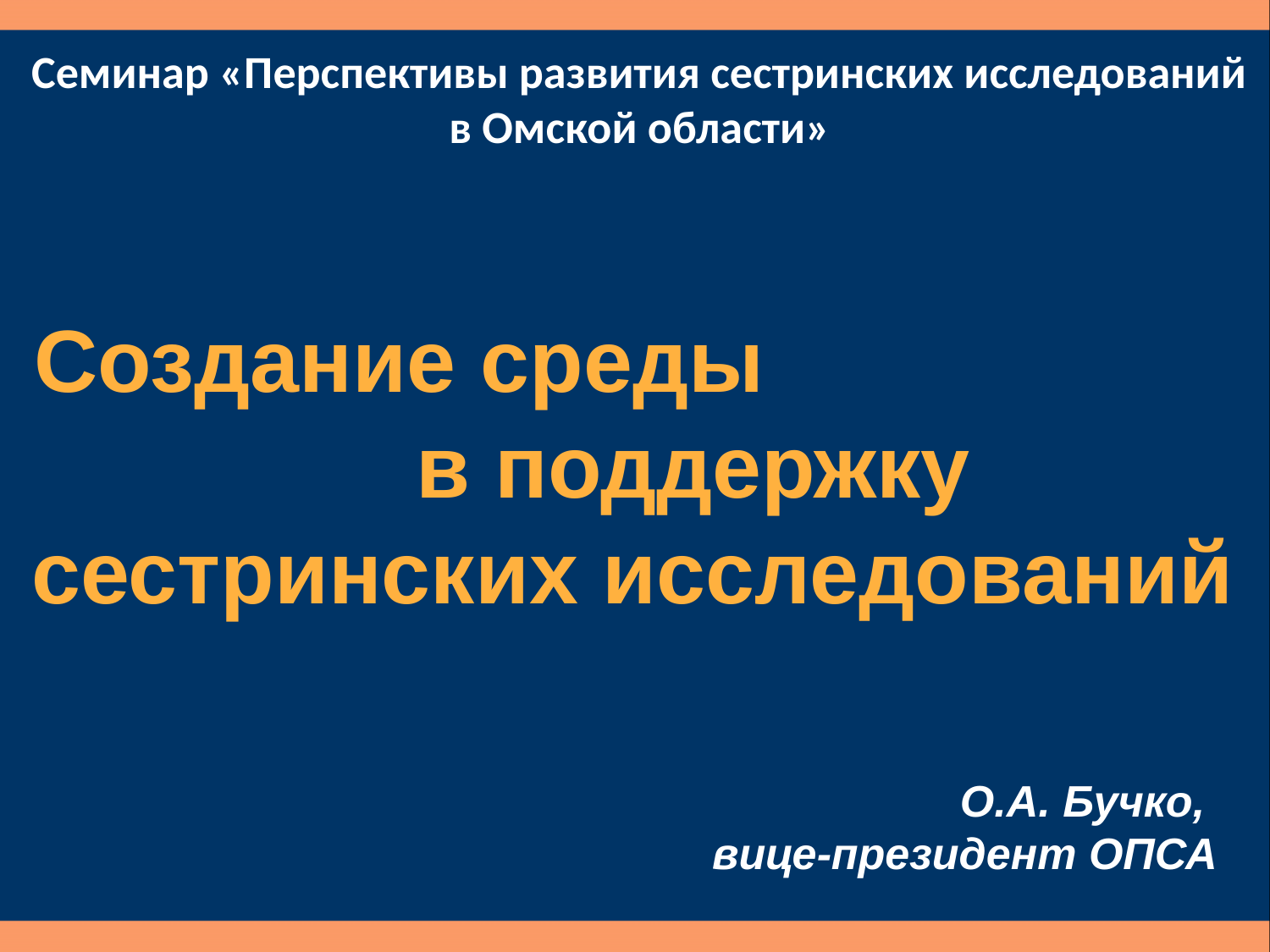

Семинар «Перспективы развития сестринских исследований в Омской области»
Создание среды                         в поддержку сестринских исследований
О.А. Бучко,
вице-президент ОПСА